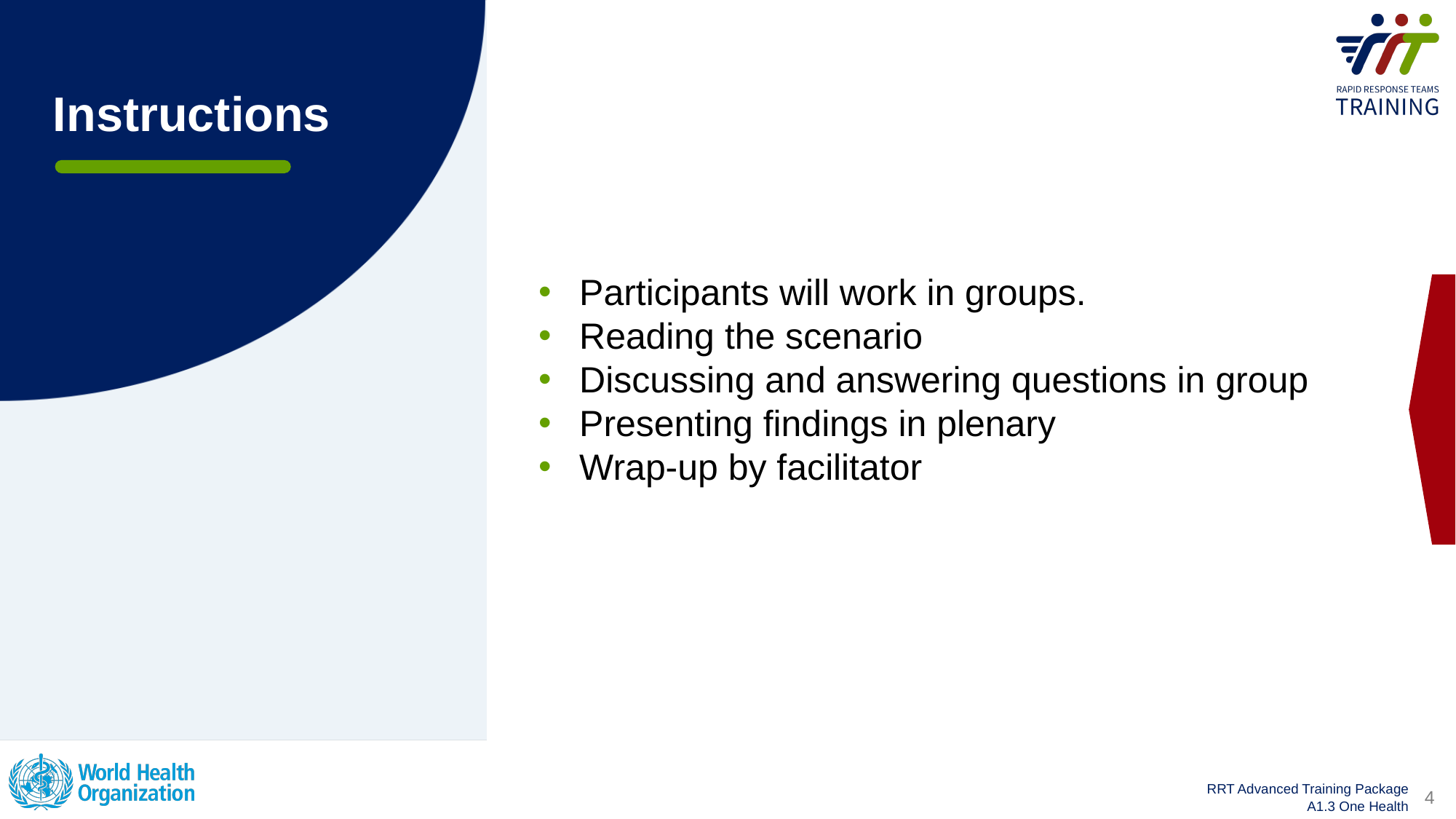

# Instructions

Participants will work in groups.
Reading the scenario
Discussing and answering questions in group
Presenting findings in plenary
Wrap-up by facilitator